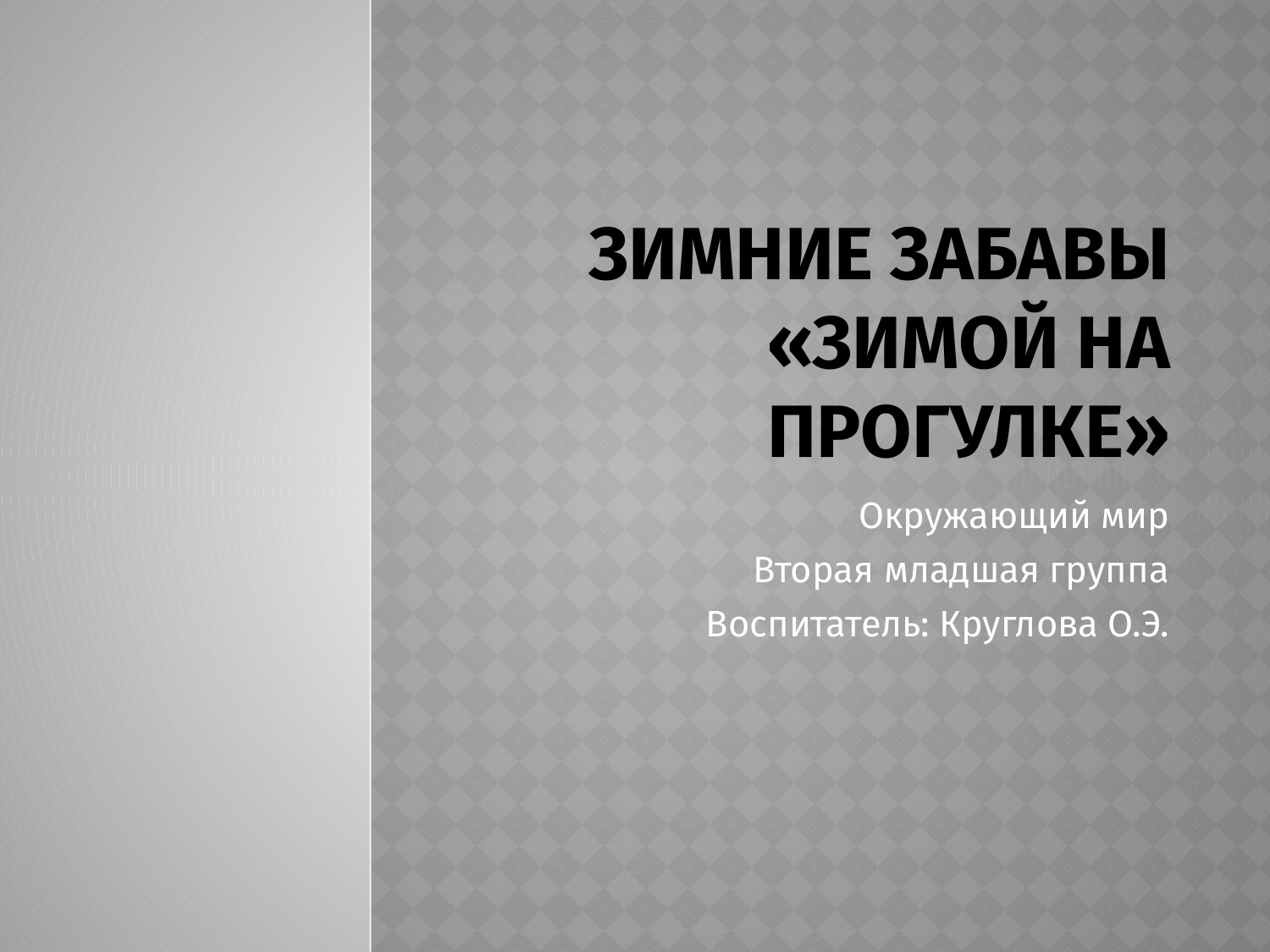

# Зимние забавы «Зимой на прогулке»
Окружающий мир
Вторая младшая группа
Воспитатель: Круглова О.Э.